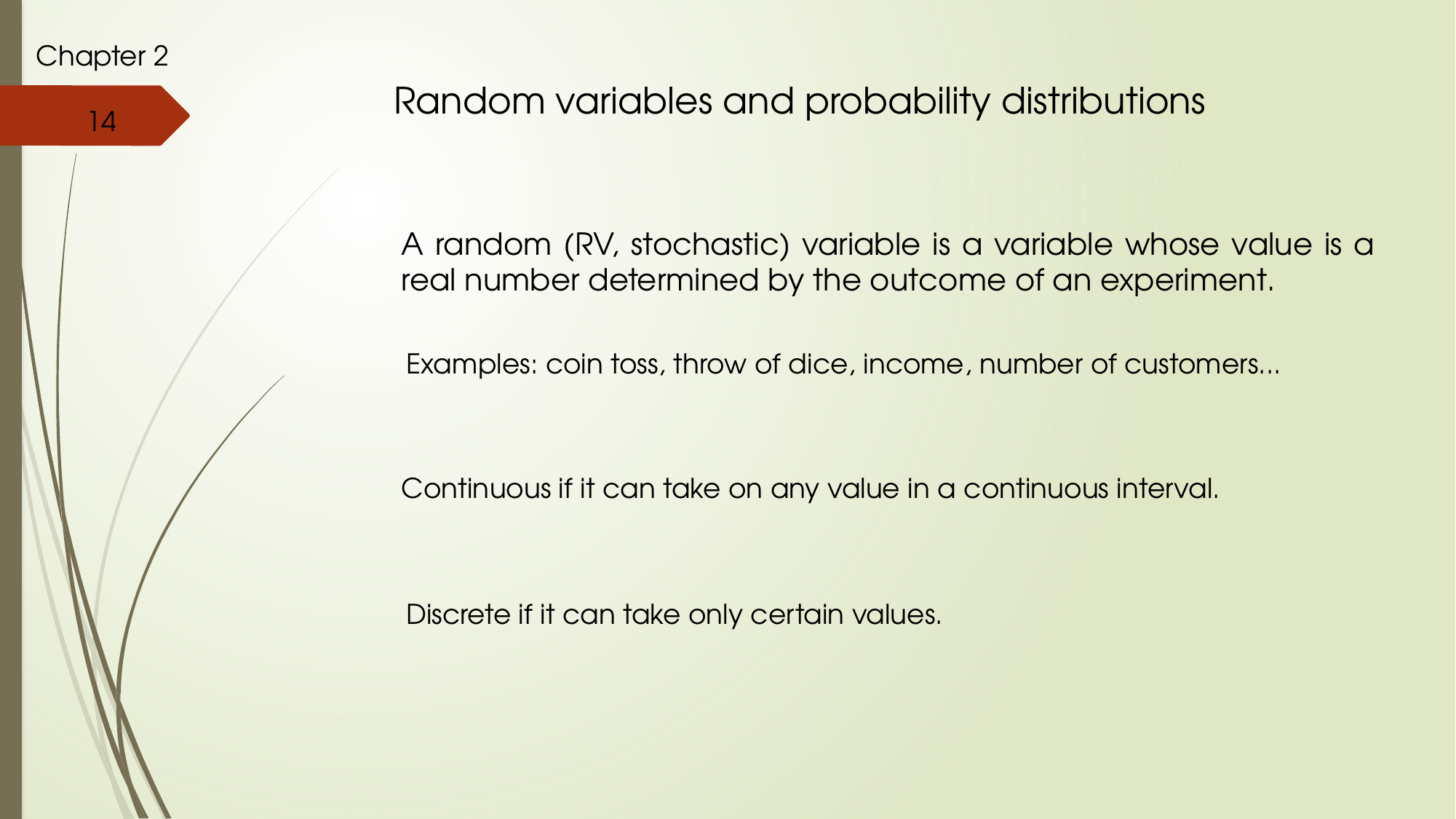

Chapter 2
Random variables and probability distributions
14
A random (RV, stochastic) variable is a variable whose value is a real number determined by the outcome of an experiment.
Examples: coin toss, throw of dice, income, number of customers...
Continuous if it can take on any value in a continuous interval.
Discrete if it can take only certain values.